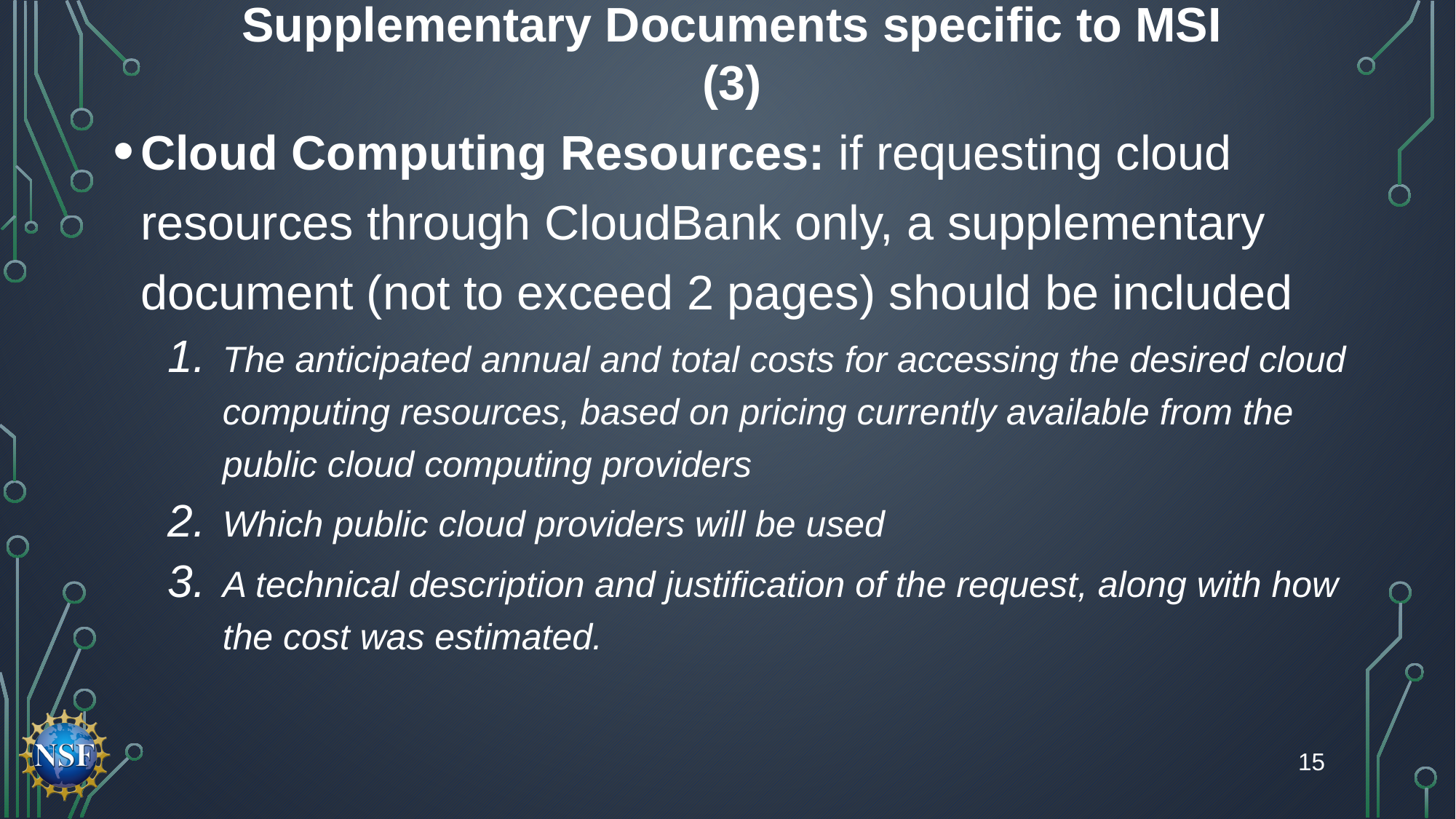

Supplementary Documents specific to MSI (3)
Cloud Computing Resources: if requesting cloud resources through CloudBank only, a supplementary document (not to exceed 2 pages) should be included
The anticipated annual and total costs for accessing the desired cloud computing resources, based on pricing currently available from the public cloud computing providers
Which public cloud providers will be used
A technical description and justification of the request, along with how the cost was estimated.
15